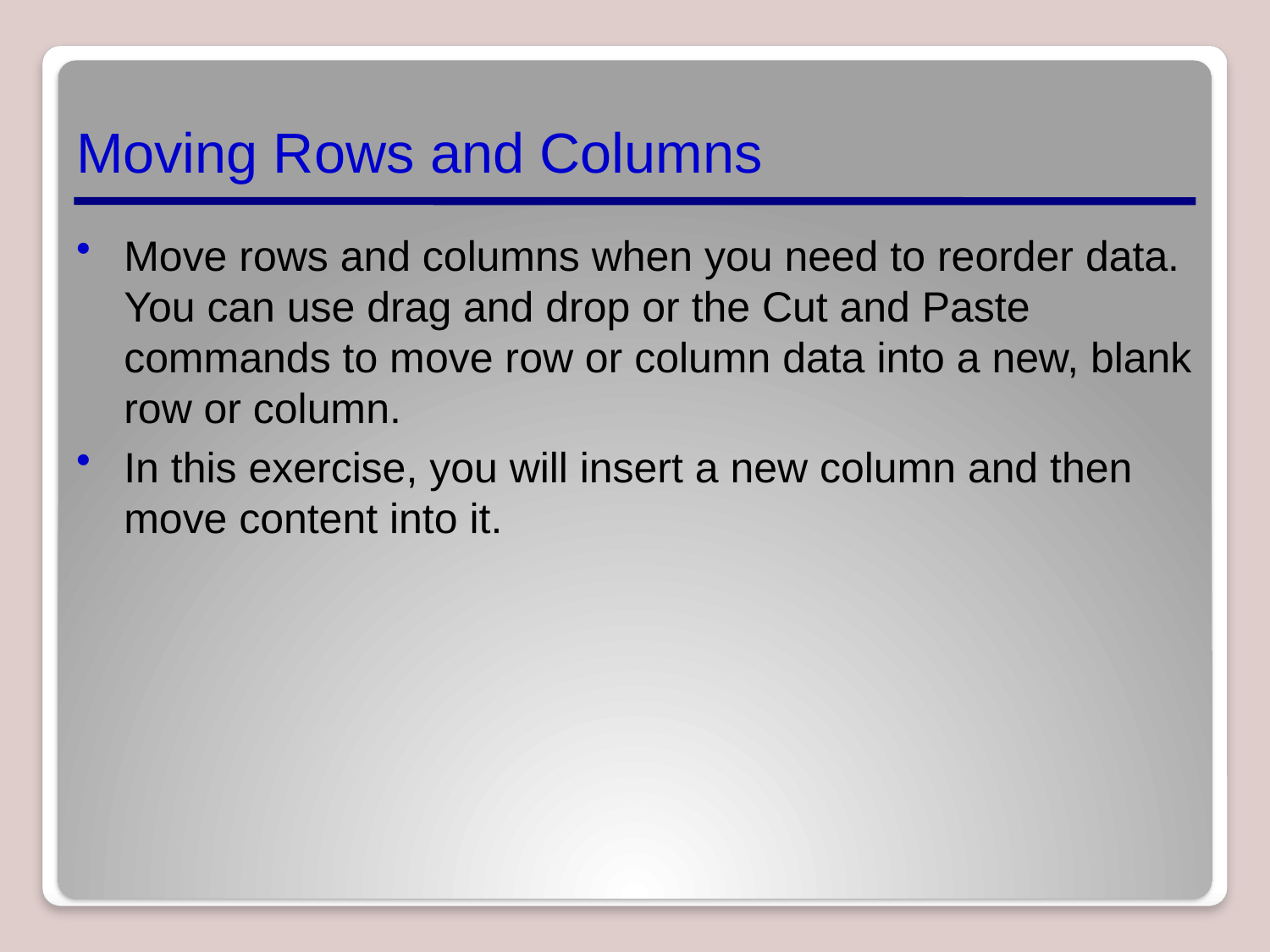

# Moving Rows and Columns
Move rows and columns when you need to reorder data. You can use drag and drop or the Cut and Paste commands to move row or column data into a new, blank row or column.
In this exercise, you will insert a new column and then move content into it.